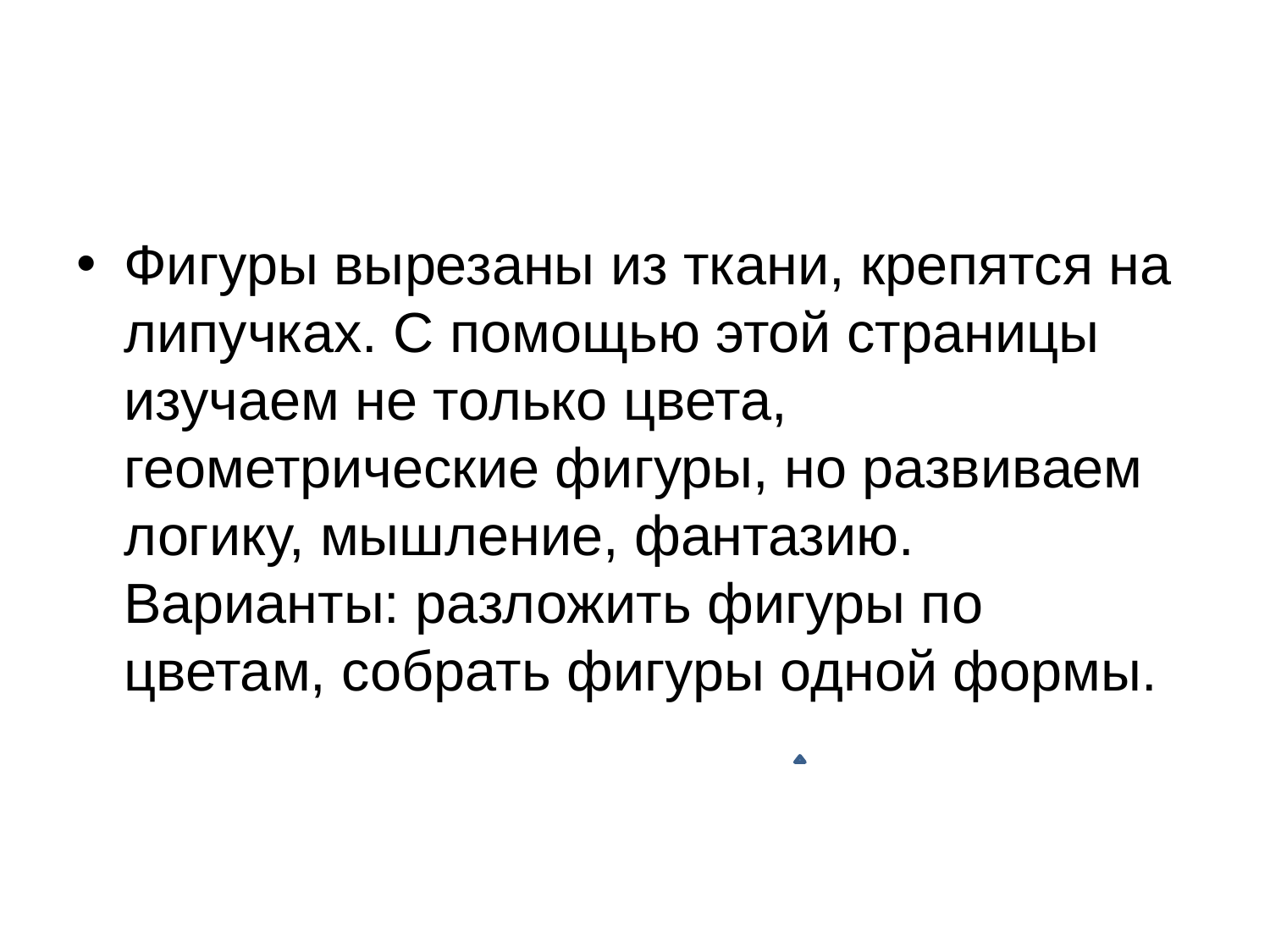

#
Фигуры вырезаны из ткани, крепятся на липучках. С помощью этой страницы изучаем не только цвета, геометрические фигуры, но развиваем логику, мышление, фантазию. Варианты: разложить фигуры по цветам, собрать фигуры одной формы.